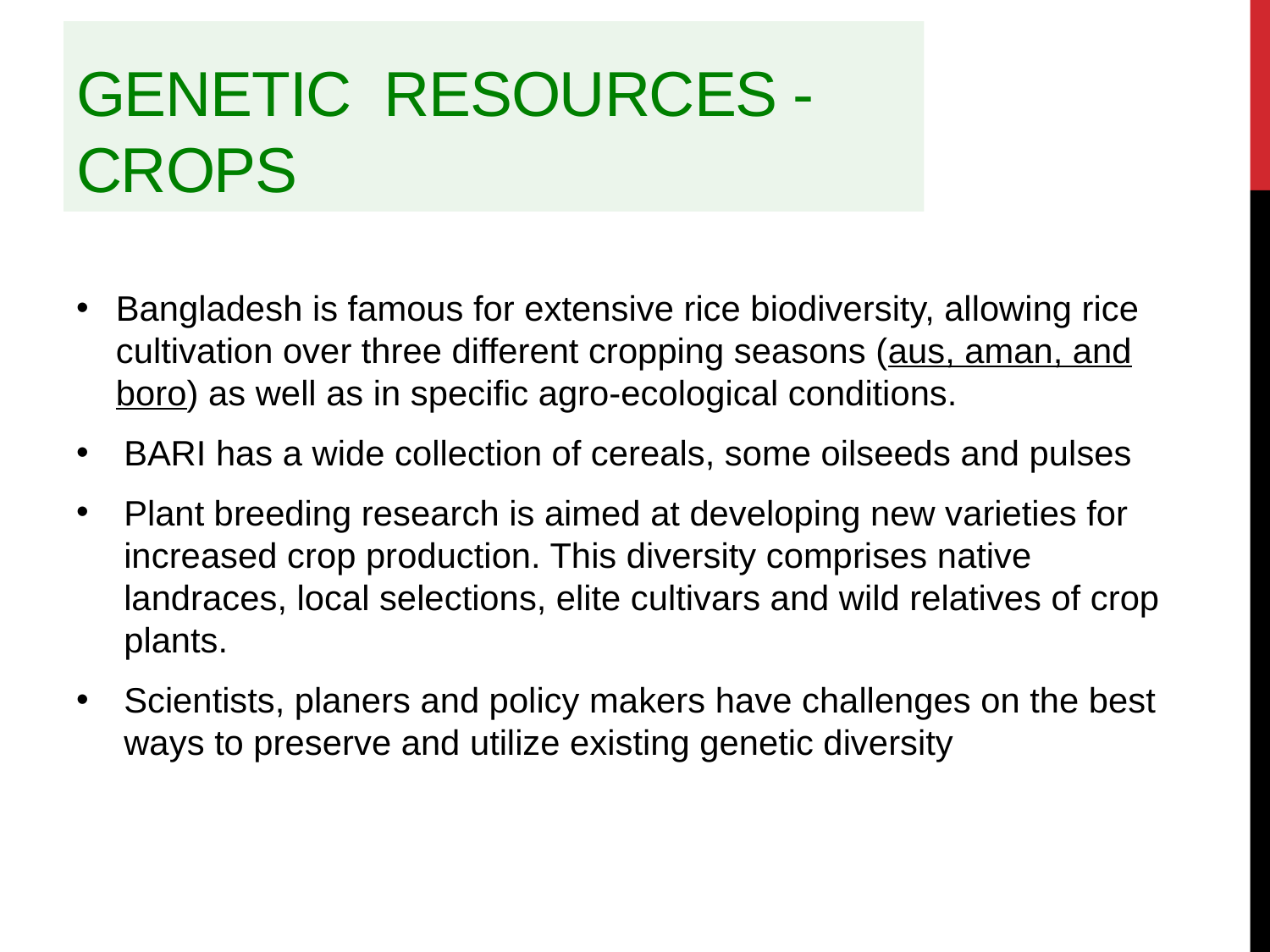

# genetic  resources - crops
Bangladesh is famous for extensive rice biodiversity, allowing rice cultivation over three different cropping seasons (aus, aman, and boro) as well as in specific agro-ecological conditions.
BARI has a wide collection of cereals, some oilseeds and pulses
Plant breeding research is aimed at developing new varieties for increased crop production. This diversity comprises native landraces, local selections, elite cultivars and wild relatives of crop plants.
Scientists, planers and policy makers have challenges on the best ways to preserve and utilize existing genetic diversity